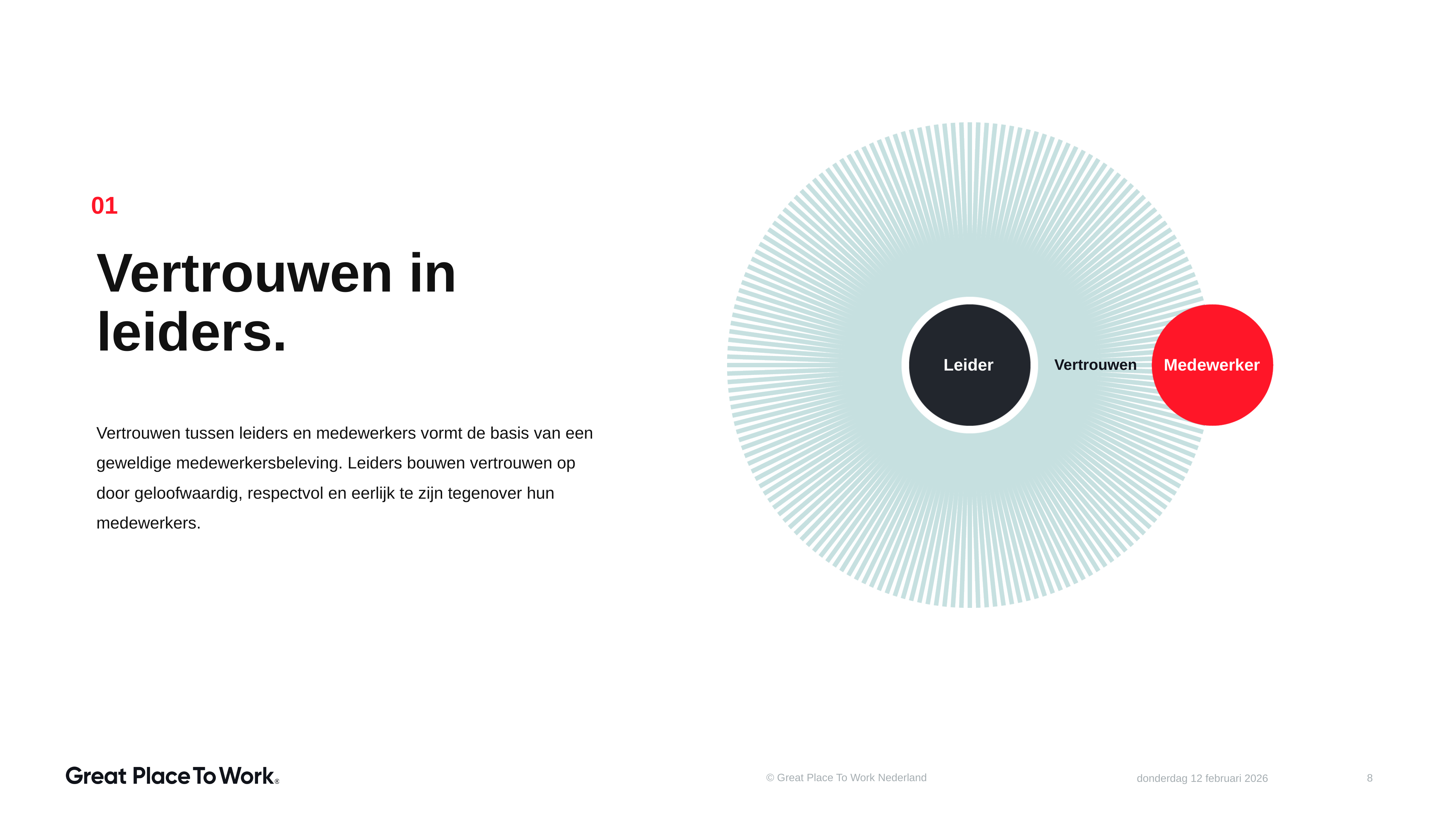

© Great Place To Work Nederland
8
donderdag 12 februari 2026